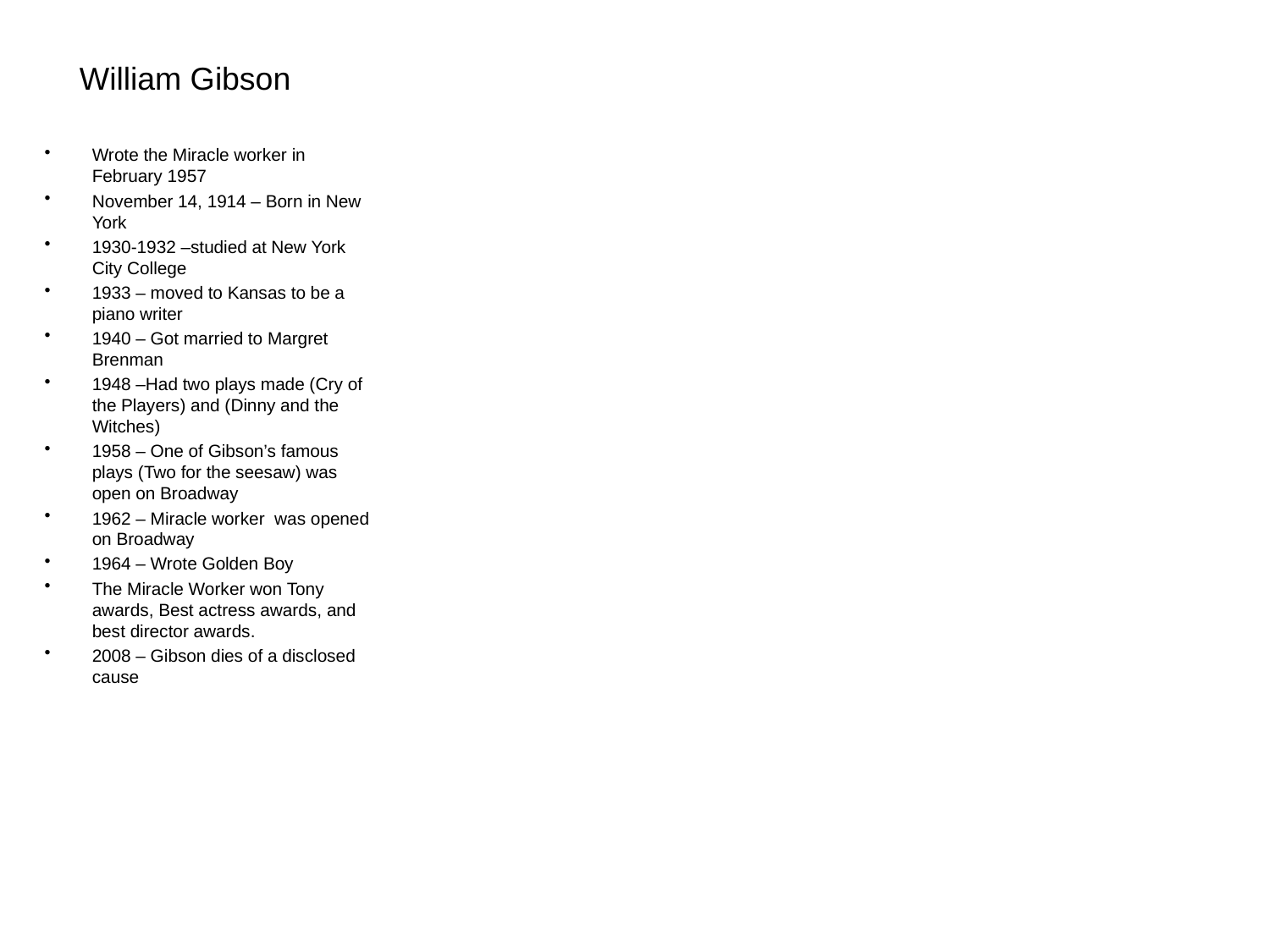

# William Gibson
Wrote the Miracle worker in February 1957
November 14, 1914 – Born in New York
1930-1932 –studied at New York City College
1933 – moved to Kansas to be a piano writer
1940 – Got married to Margret Brenman
1948 –Had two plays made (Cry of the Players) and (Dinny and the Witches)
1958 – One of Gibson’s famous plays (Two for the seesaw) was open on Broadway
1962 – Miracle worker  was opened on Broadway
1964 – Wrote Golden Boy
The Miracle Worker won Tony awards, Best actress awards, and best director awards.
2008 – Gibson dies of a disclosed cause